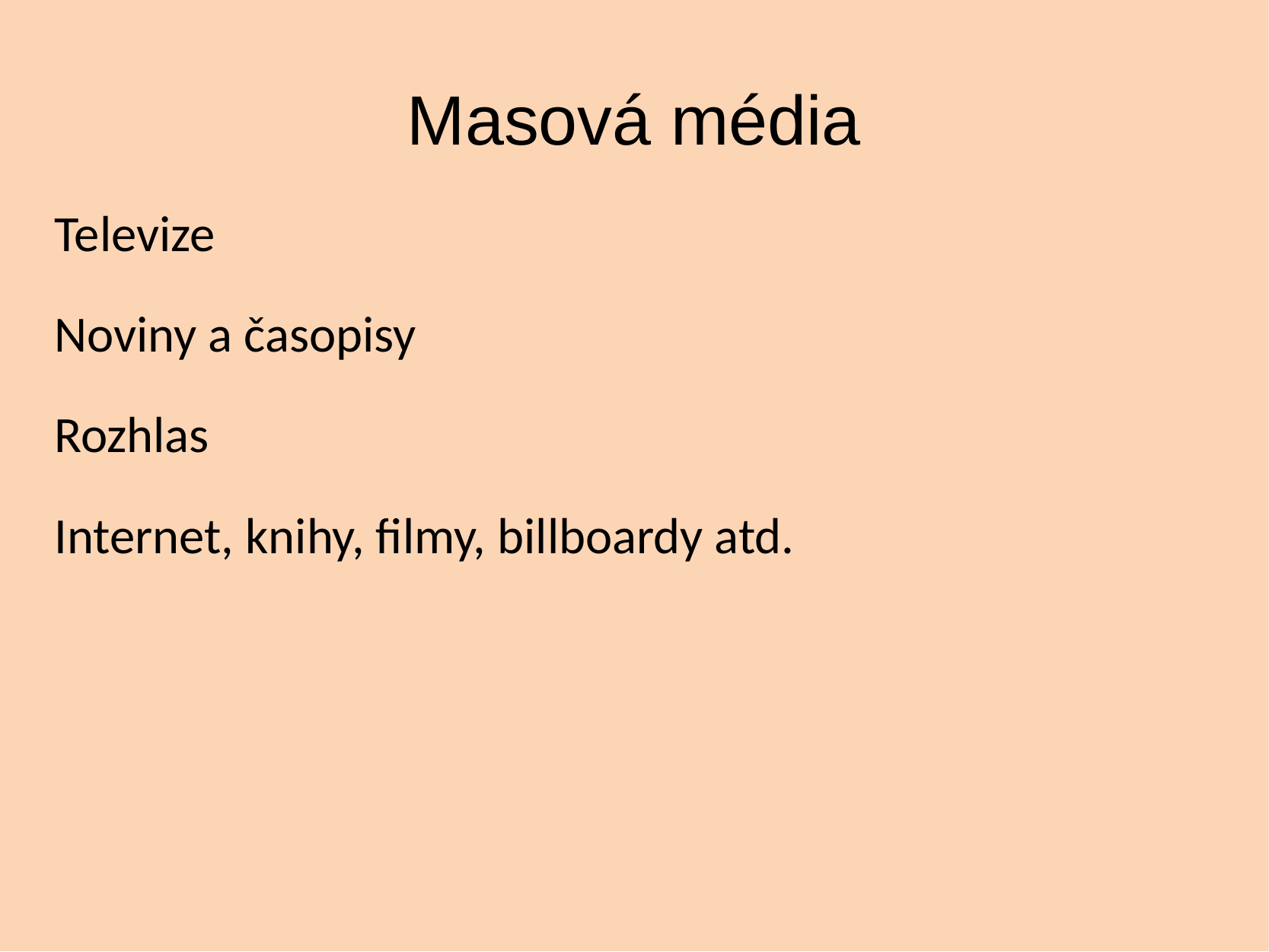

Masová média
Televize
Noviny a časopisy
Rozhlas
Internet, knihy, filmy, billboardy atd.